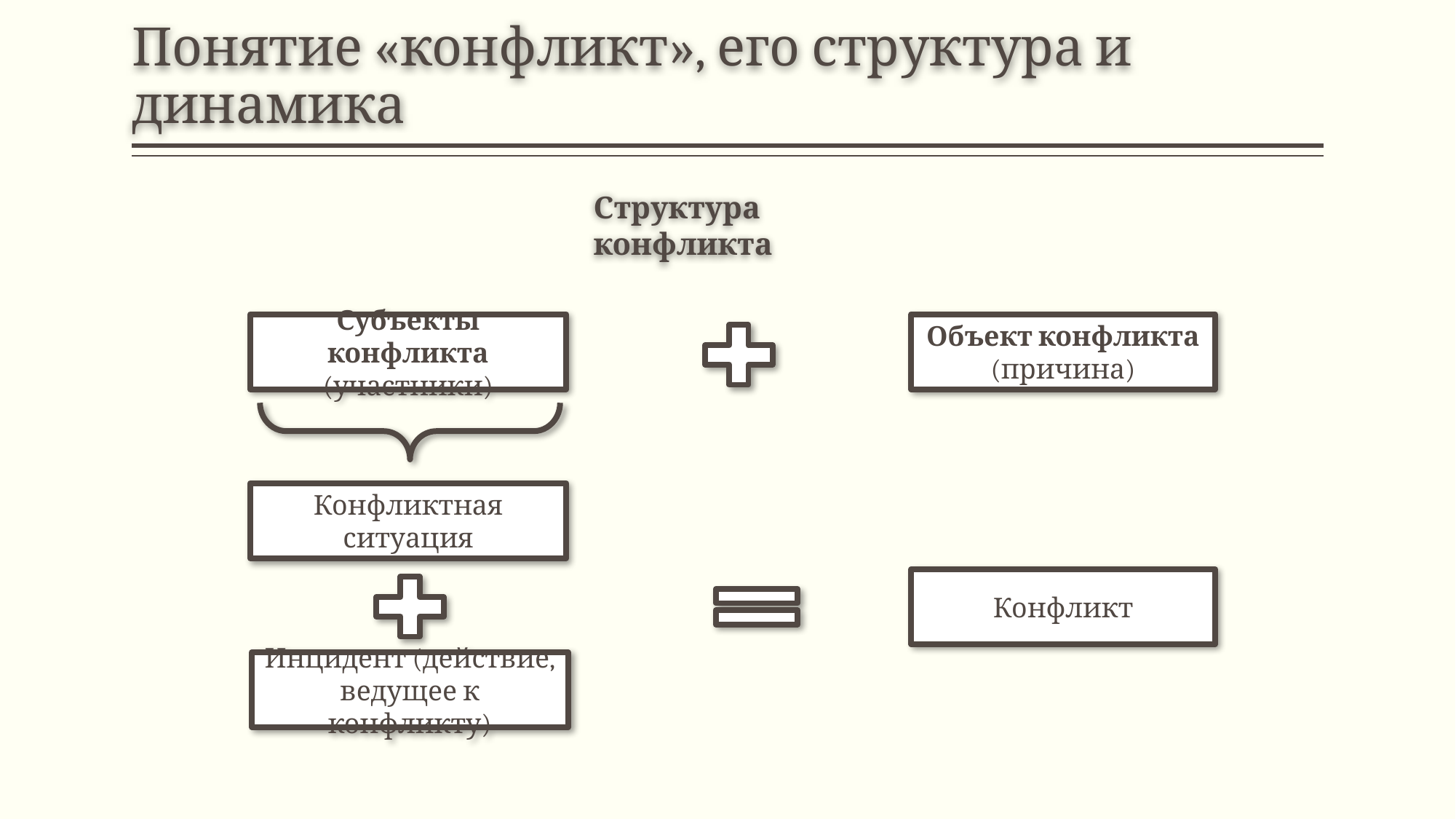

# Понятие «конфликт», его структура и динамика
Структура конфликта

Субъекты конфликта (участники)

Объект конфликта (причина)
Конфликтная ситуация

Конфликт

Инцидент (действие, ведущее к конфликту)